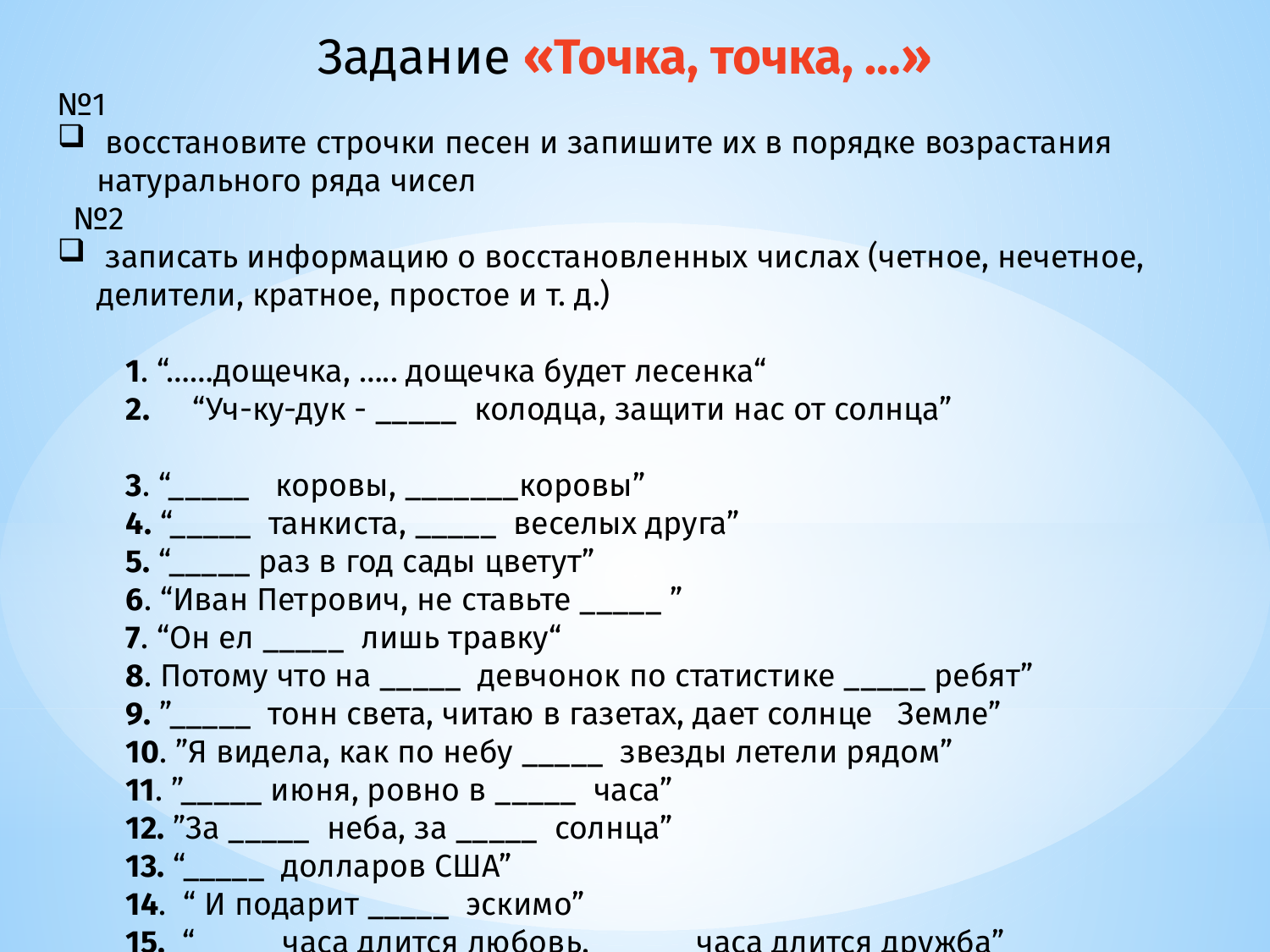

Задание «Точка, точка, …»
№1
 восстановите строчки песен и запишите их в порядке возрастания натурального ряда чисел
  №2
 записать информацию о восстановленных числах (четное, нечетное, делители, кратное, простое и т. д.)

         1. “……дощечка, ….. дощечка будет лесенка“
         2. 	 “Уч-ку-дук - _____  колодца, защити нас от солнца”
         3. “_____   коровы, _______коровы”
         4. “_____  танкиста, _____  веселых друга”
         5. “_____ раз в год сады цветут”
         6. “Иван Петрович, не ставьте _____ ”
         7. “Он ел _____  лишь травку“
         8. Потому что на _____  девчонок по статистике _____ ребят”
         9. ”_____  тонн света, читаю в газетах, дает солнце   Земле”
         10. ”Я видела, как по небу _____  звезды летели рядом”
         11. ”_____ июня, ровно в _____  часа”
         12. ”За _____  неба, за _____  солнца”
         13. “_____  долларов США”
         14.  “ И подарит _____  эскимо”
         15.  “_____ часа длится любовь, _____  часа длится дружба”